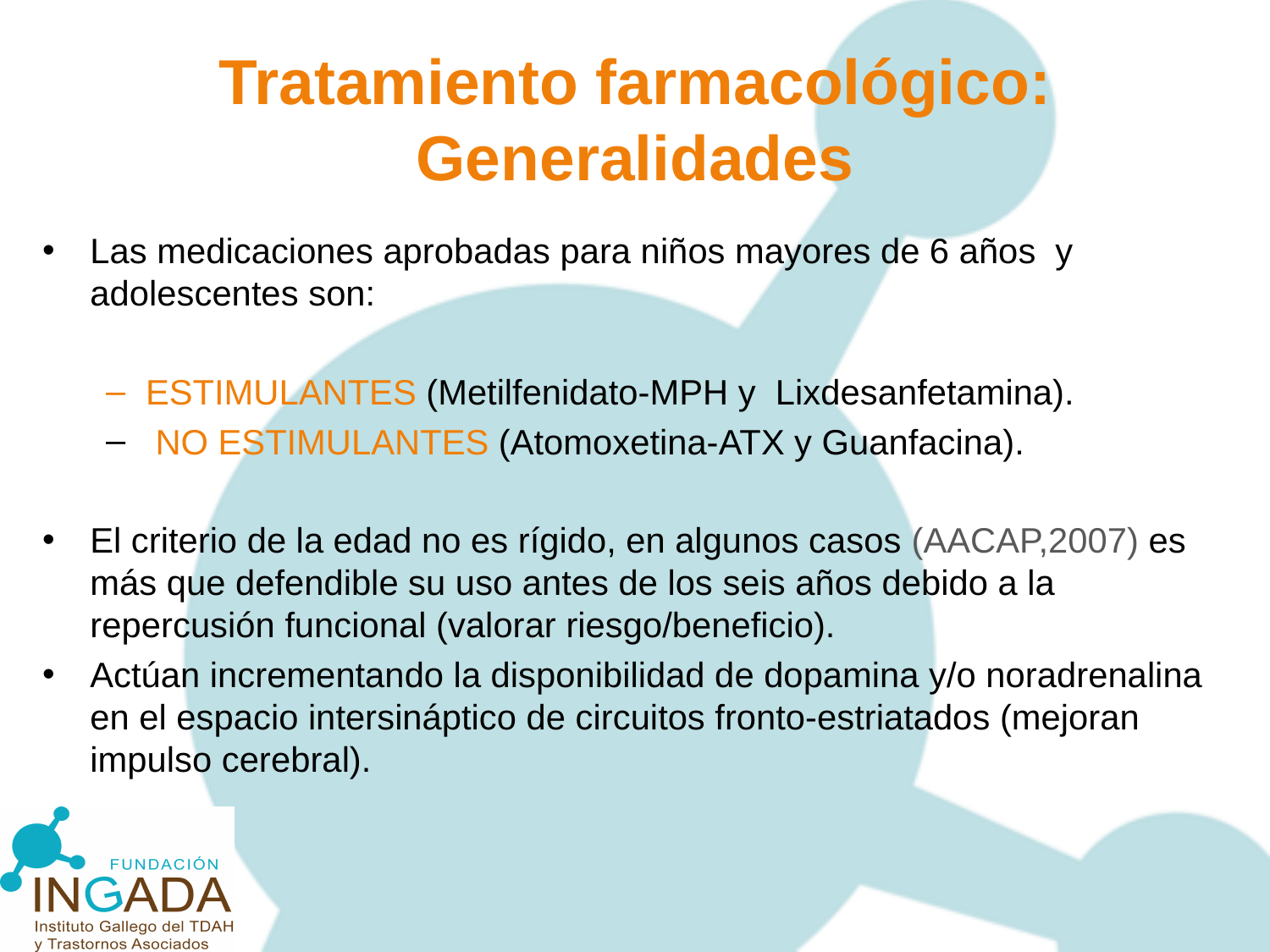

# Tratamiento farmacológico: Generalidades
Las medicaciones aprobadas para niños mayores de 6 años  y adolescentes son:

ESTIMULANTES (Metilfenidato-MPH y  Lixdesanfetamina).
 NO ESTIMULANTES (Atomoxetina-ATX y Guanfacina).

El criterio de la edad no es rígido, en algunos casos (AACAP,2007) es más que defendible su uso antes de los seis años debido a la repercusión funcional (valorar riesgo/beneficio).
Actúan incrementando la disponibilidad de dopamina y/o noradrenalina en el espacio intersináptico de circuitos fronto-estriatados (mejoran impulso cerebral).